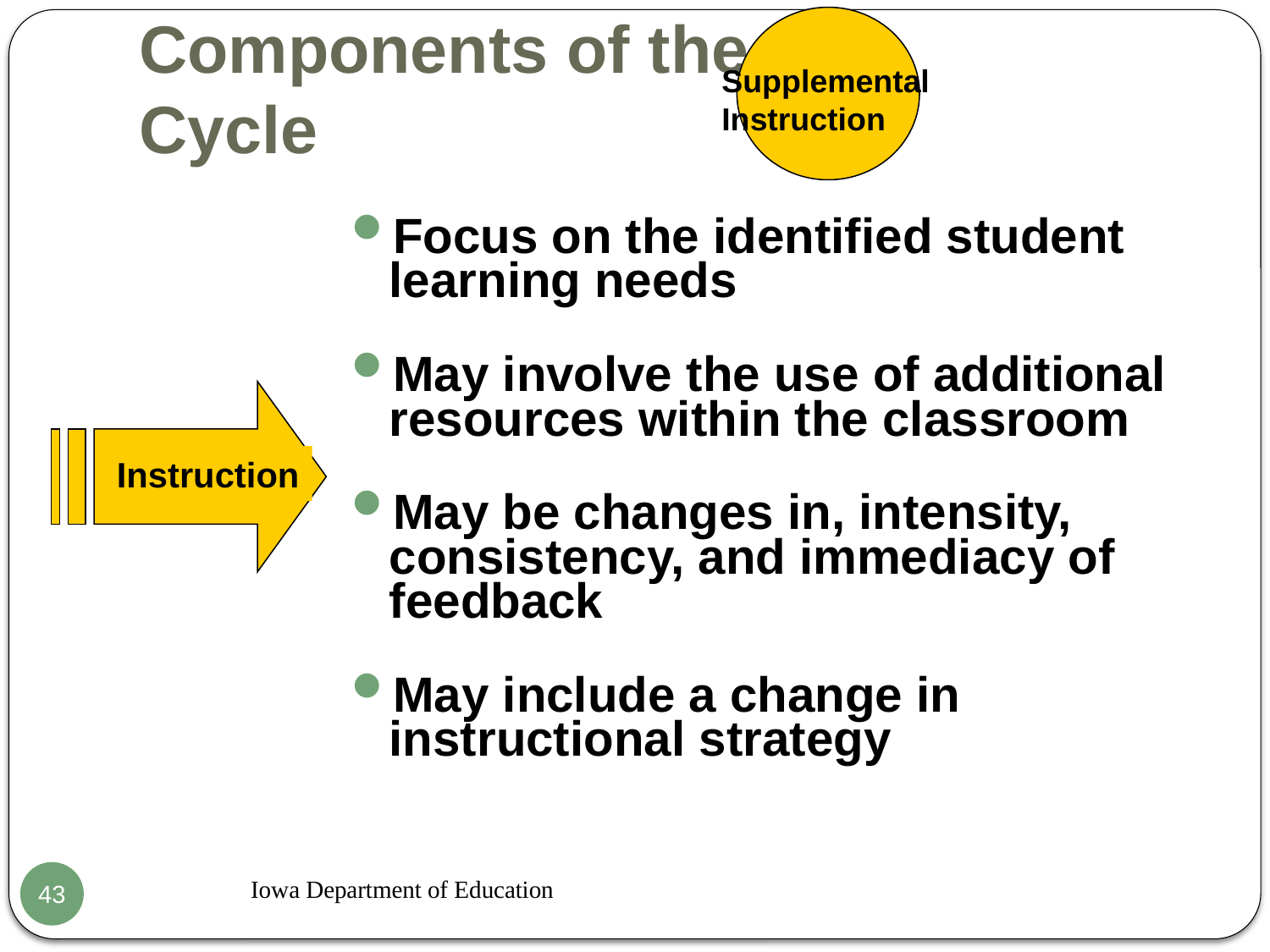

# Components of the               Cycle

Supplemental Instruction
Focus on the identified student learning needs
May involve the use of additional resources within the classroom
May be changes in, intensity, consistency, and immediacy of feedback
May include a change in instructional strategy

Instruction
Iowa Department of Education
43